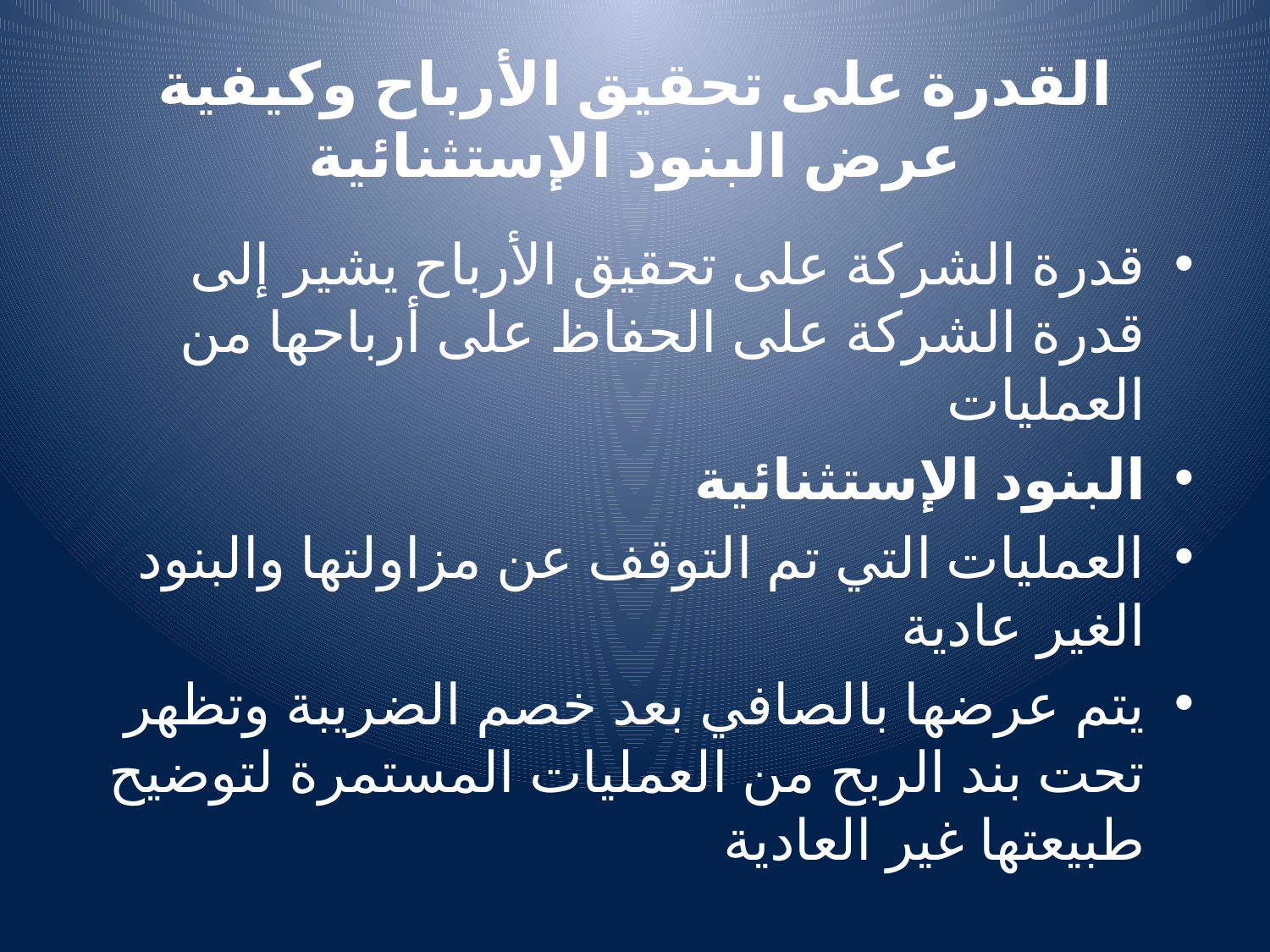

# القدرة على تحقيق الأرباح وكيفية عرض البنود الإستثنائية
قدرة الشركة على تحقيق الأرباح يشير إلى قدرة الشركة على الحفاظ على أرباحها من العمليات
البنود الإستثنائية
العمليات التي تم التوقف عن مزاولتها والبنود الغير عادية
يتم عرضها بالصافي بعد خصم الضريبة وتظهر تحت بند الربح من العمليات المستمرة لتوضيح طبيعتها غير العادية